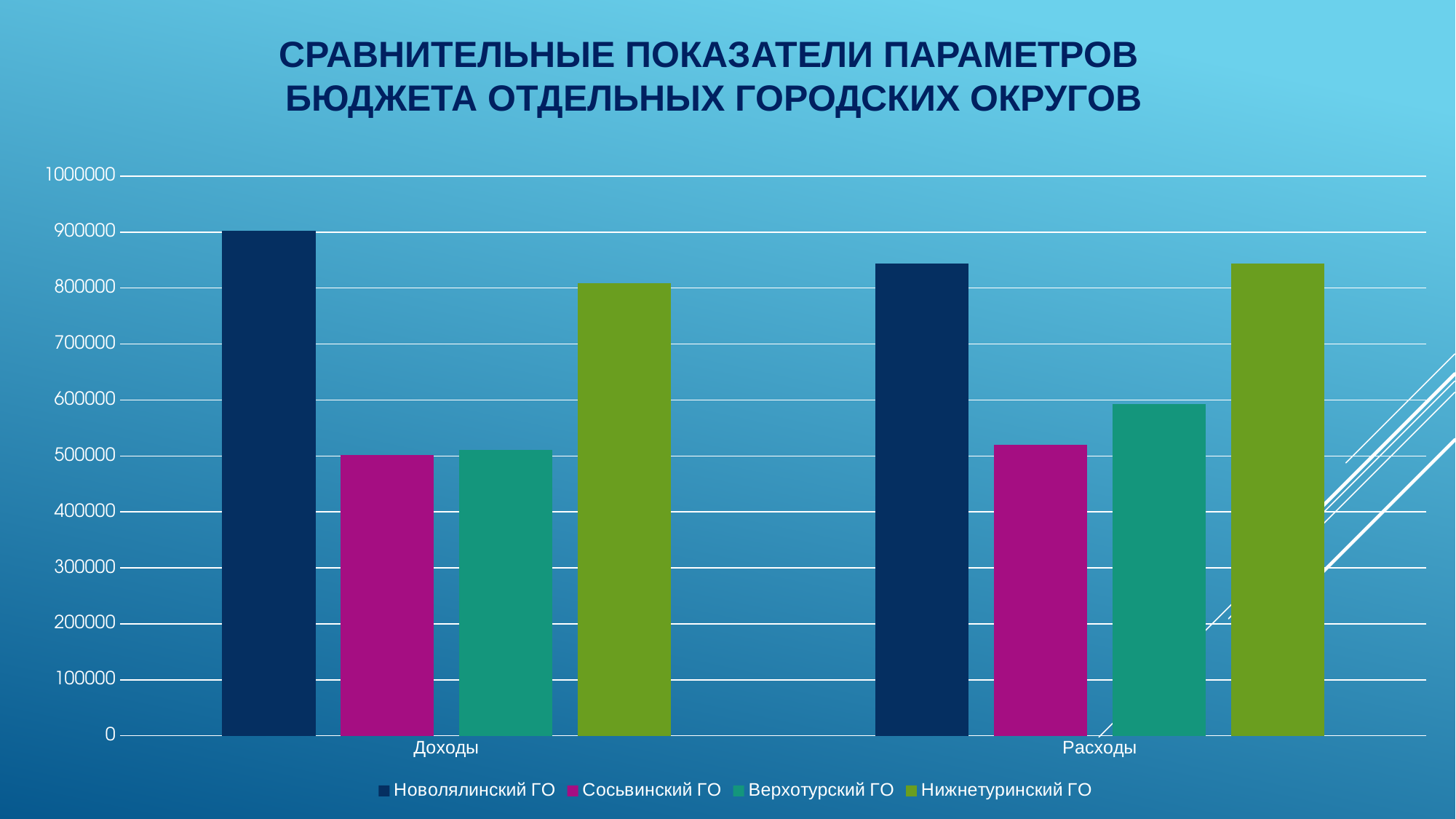

# Сравнительные показатели параметров бюджета отдельных городских округов

### Chart

| Category | Новолялинский ГО | Сосьвинский ГО | Верхотурский ГО | Нижнетуринский ГО |
|---|---|---|---|---|
| Доходы | 901766.6 | 501964.0 | 510181.2 | 808097.5 |
| Расходы | 843788.7 | 520063.2 | 592975.6999999997 | 843661.7 |